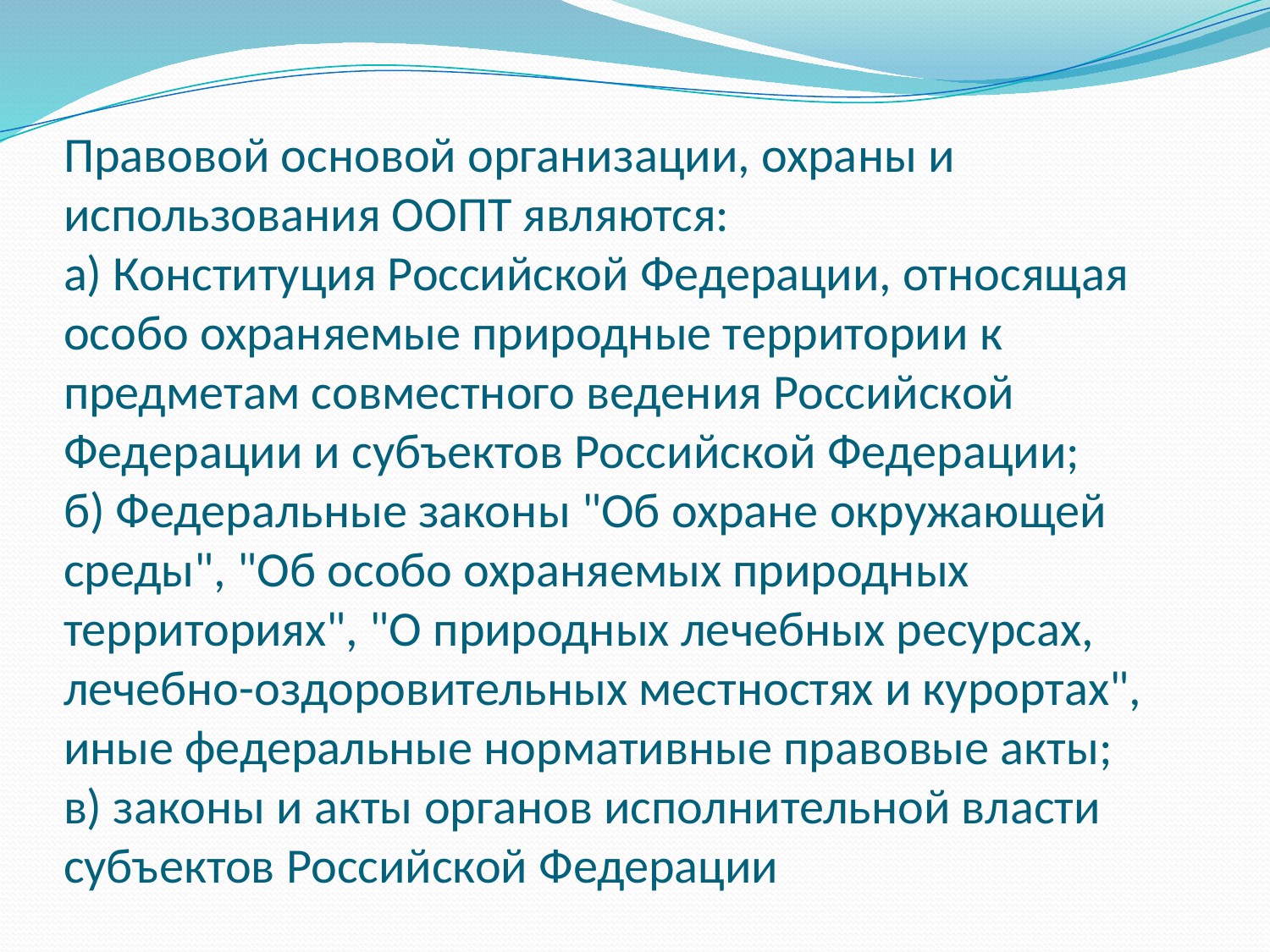

# Правовой основой организации, охраны и использования ООПТ являются: а) Конституция Российской Федерации, относящая особо охраняемые природные территории к предметам совместного ведения Российской Федерации и субъектов Российской Федерации; б) Федеральные законы "Об охране окружающей среды", "Об особо охраняемых природных территориях", "О природных лечебных ресурсах, лечебно-оздоровительных местностях и курортах", иные федеральные нормативные правовые акты; в) законы и акты органов исполнительной власти субъектов Российской Федерации